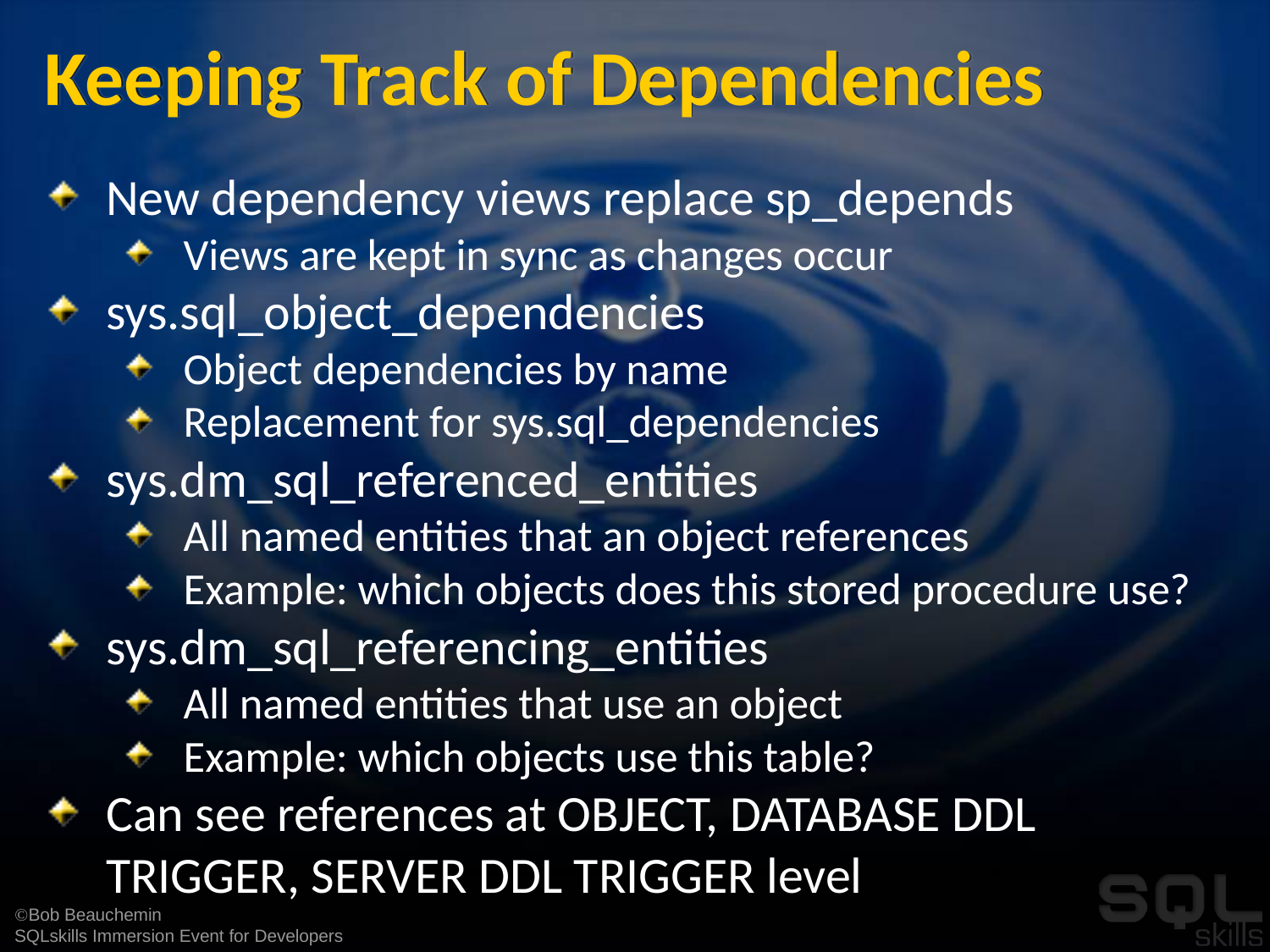

# Keeping Track of Dependencies
New dependency views replace sp_depends
Views are kept in sync as changes occur
sys.sql_object_dependencies
Object dependencies by name
Replacement for sys.sql_dependencies
sys.dm_sql_referenced_entities
All named entities that an object references
Example: which objects does this stored procedure use?
sys.dm_sql_referencing_entities
All named entities that use an object
Example: which objects use this table?
Can see references at OBJECT, DATABASE DDL TRIGGER, SERVER DDL TRIGGER level